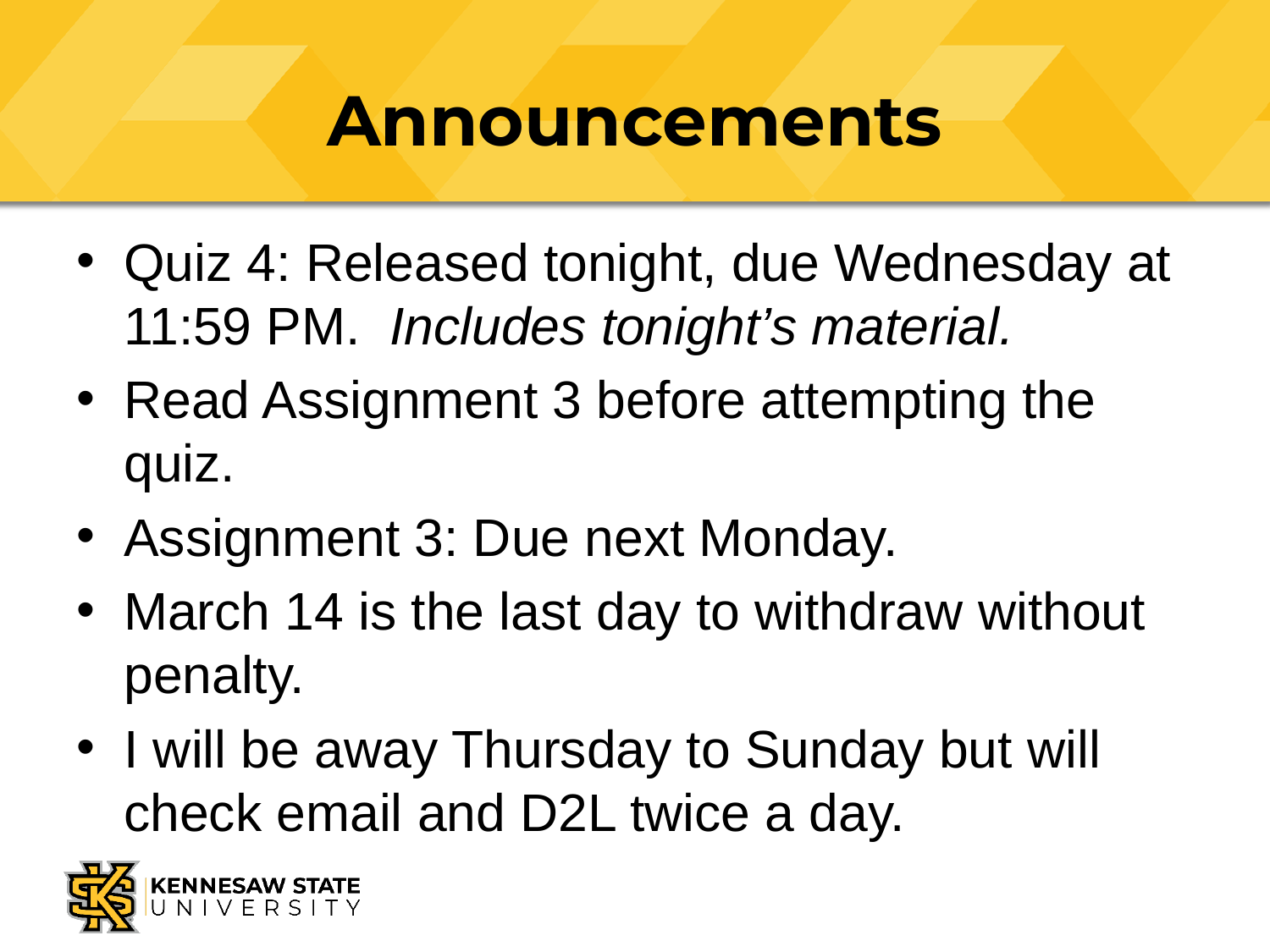

# Announcements
Quiz 4: Released tonight, due Wednesday at 11:59 PM.  Includes tonight’s material.
Read Assignment 3 before attempting the quiz.
Assignment 3: Due next Monday.
March 14 is the last day to withdraw without penalty.
I will be away Thursday to Sunday but will check email and D2L twice a day.